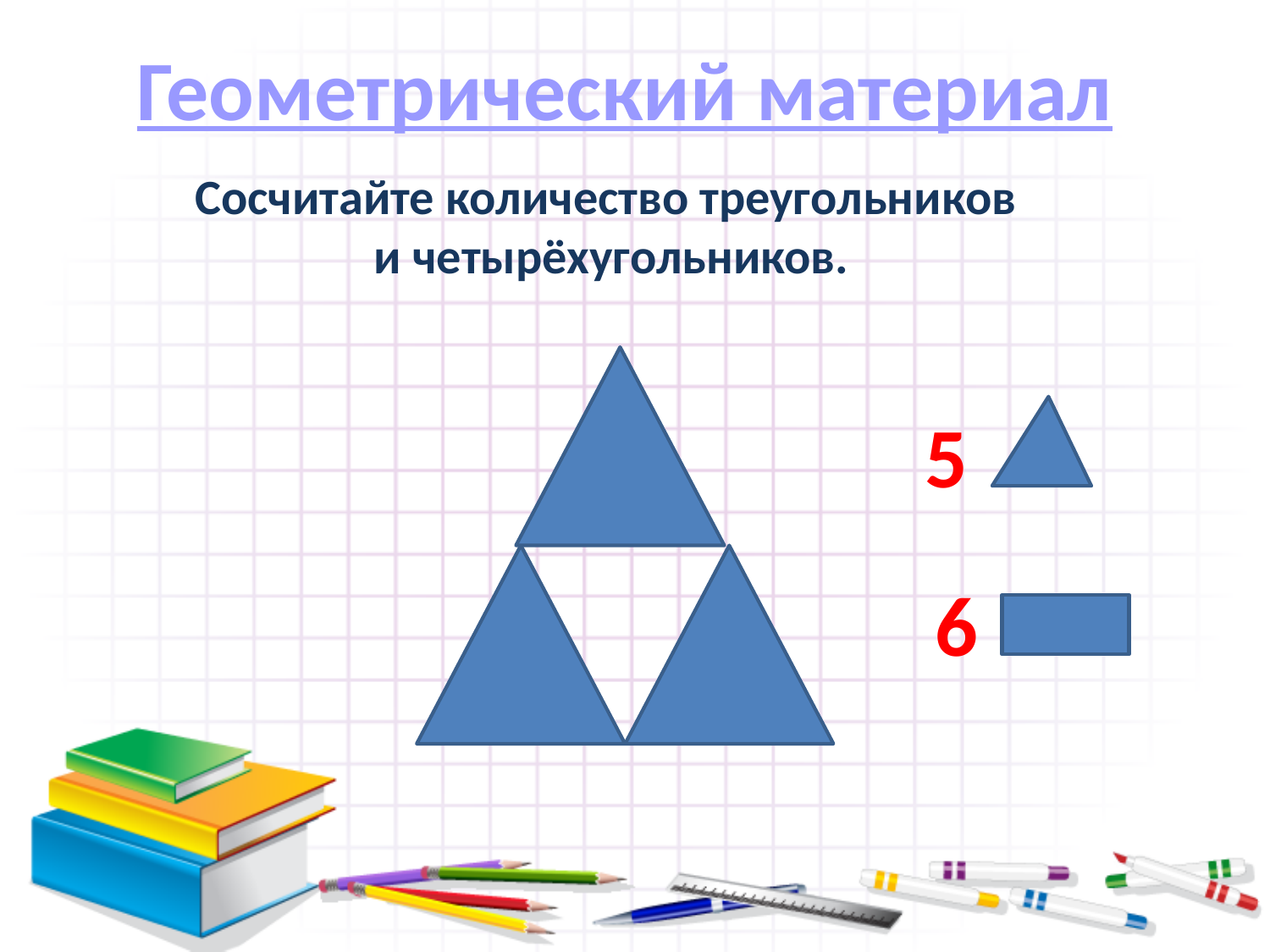

Геометрический материал
Сосчитайте количество треугольников
и четырёхугольников.

5

6